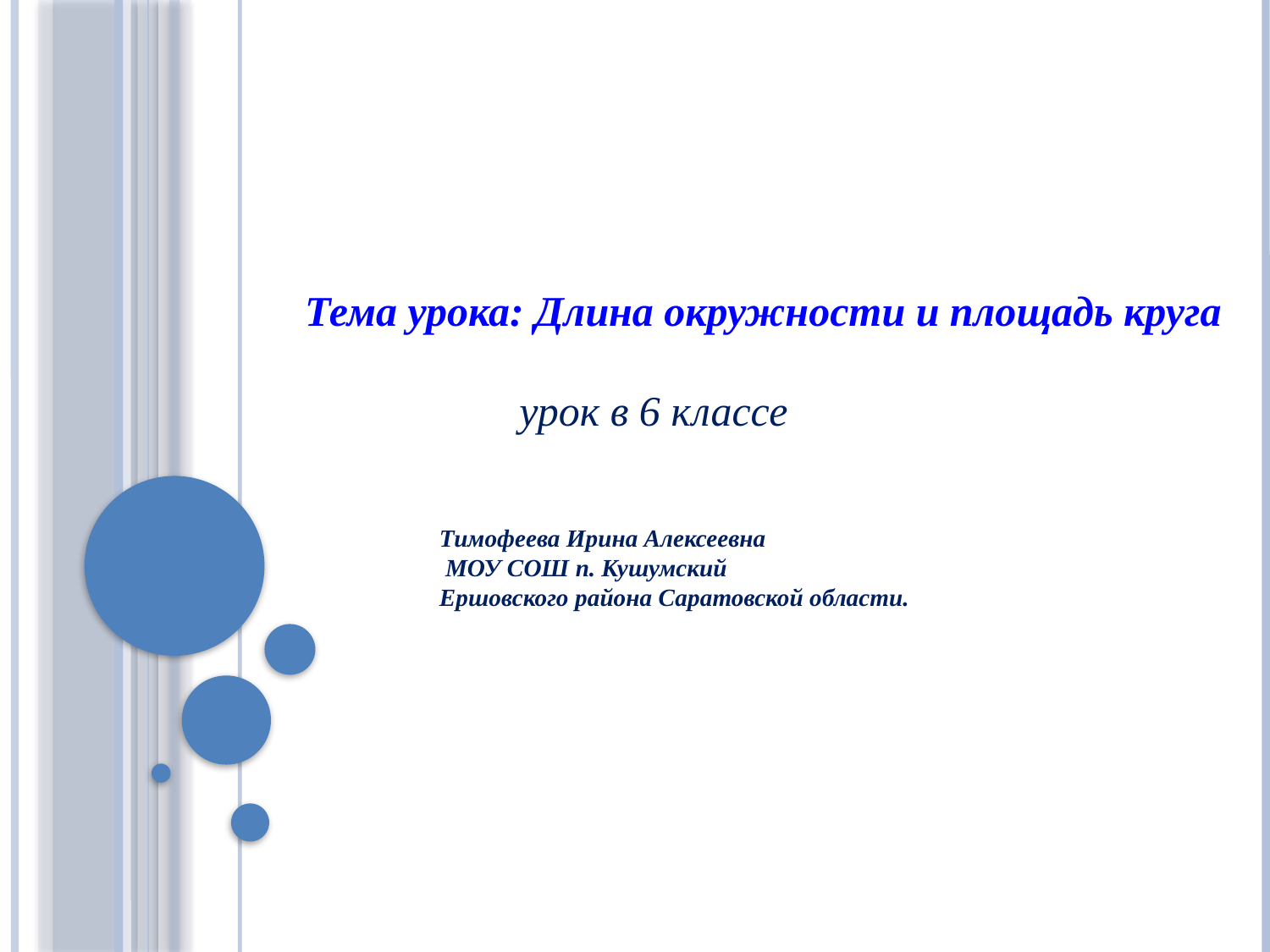

Тема урока: Длина окружности и площадь круга
 урок в 6 классе
Тимофеева Ирина Алексеевна
 МОУ СОШ п. Кушумский
Ершовского района Саратовской области.